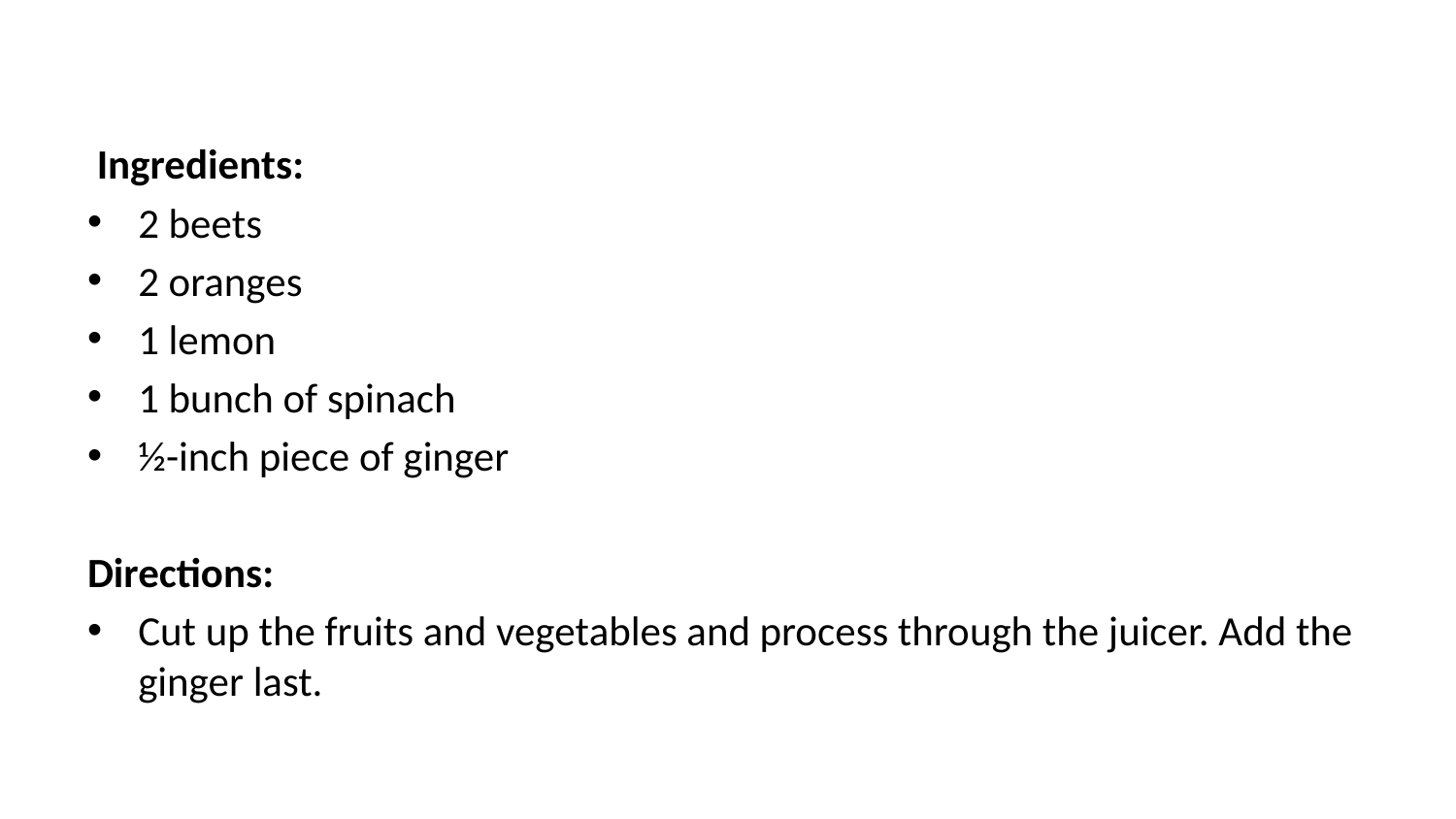

Ingredients:
2 beets
2 oranges
1 lemon
1 bunch of spinach
½-inch piece of ginger

Directions:
Cut up the fruits and vegetables and process through the juicer. Add the ginger last.